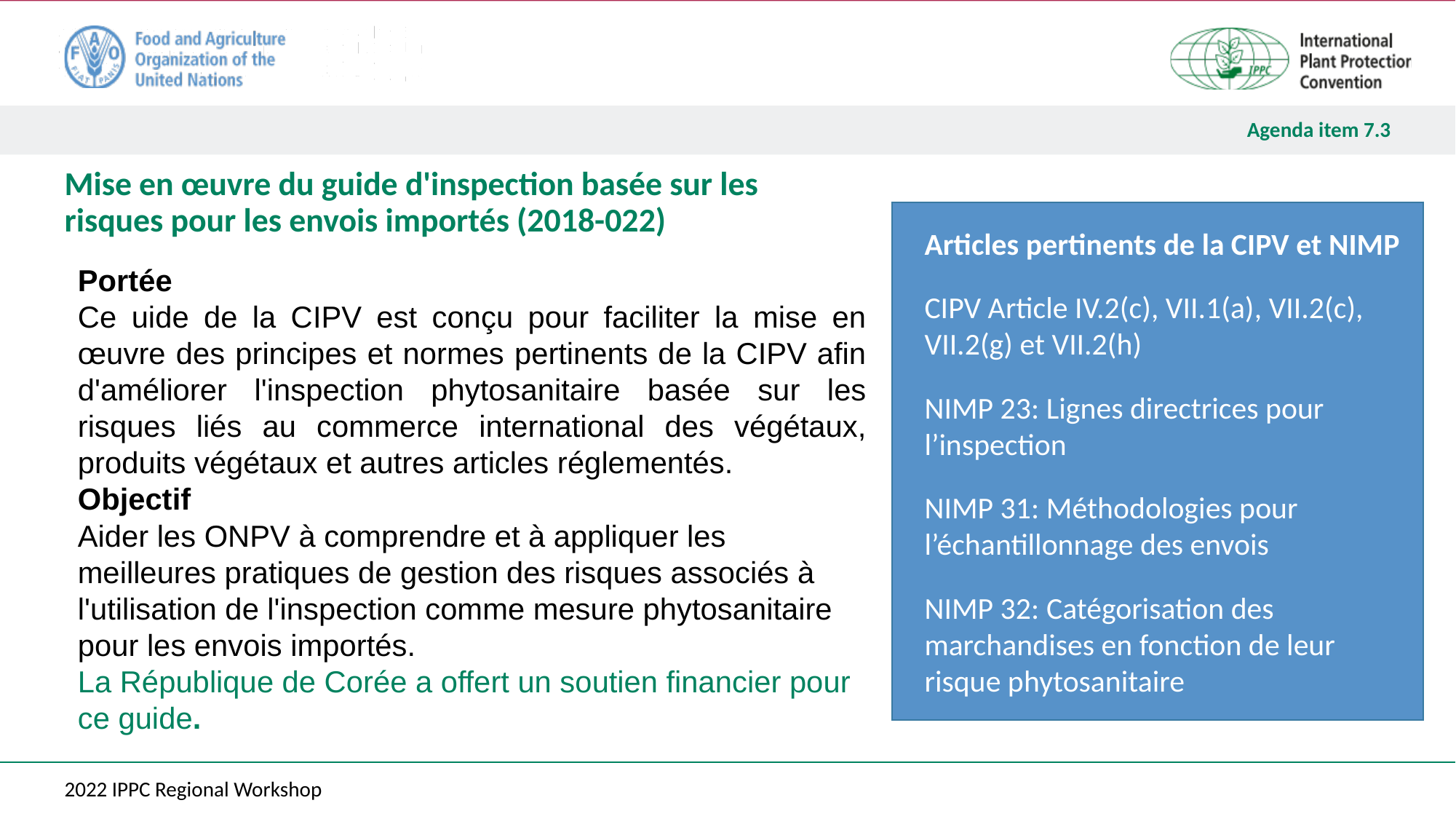

# Mise en œuvre du guide d'inspection basée sur les risques pour les envois importés (2018-022)
Articles pertinents de la CIPV et NIMP
CIPV Article IV.2(c), VII.1(a), VII.2(c), VII.2(g) et VII.2(h)
NIMP 23: Lignes directrices pour l’inspection
NIMP 31: Méthodologies pour l’échantillonnage des envois
NIMP 32: Catégorisation des marchandises en fonction de leur risque phytosanitaire
Portée
Ce uide de la CIPV est conçu pour faciliter la mise en œuvre des principes et normes pertinents de la CIPV afin d'améliorer l'inspection phytosanitaire basée sur les risques liés au commerce international des végétaux, produits végétaux et autres articles réglementés.
Objectif
Aider les ONPV à comprendre et à appliquer les meilleures pratiques de gestion des risques associés à l'utilisation de l'inspection comme mesure phytosanitaire pour les envois importés.
La République de Corée a offert un soutien financier pour ce guide.